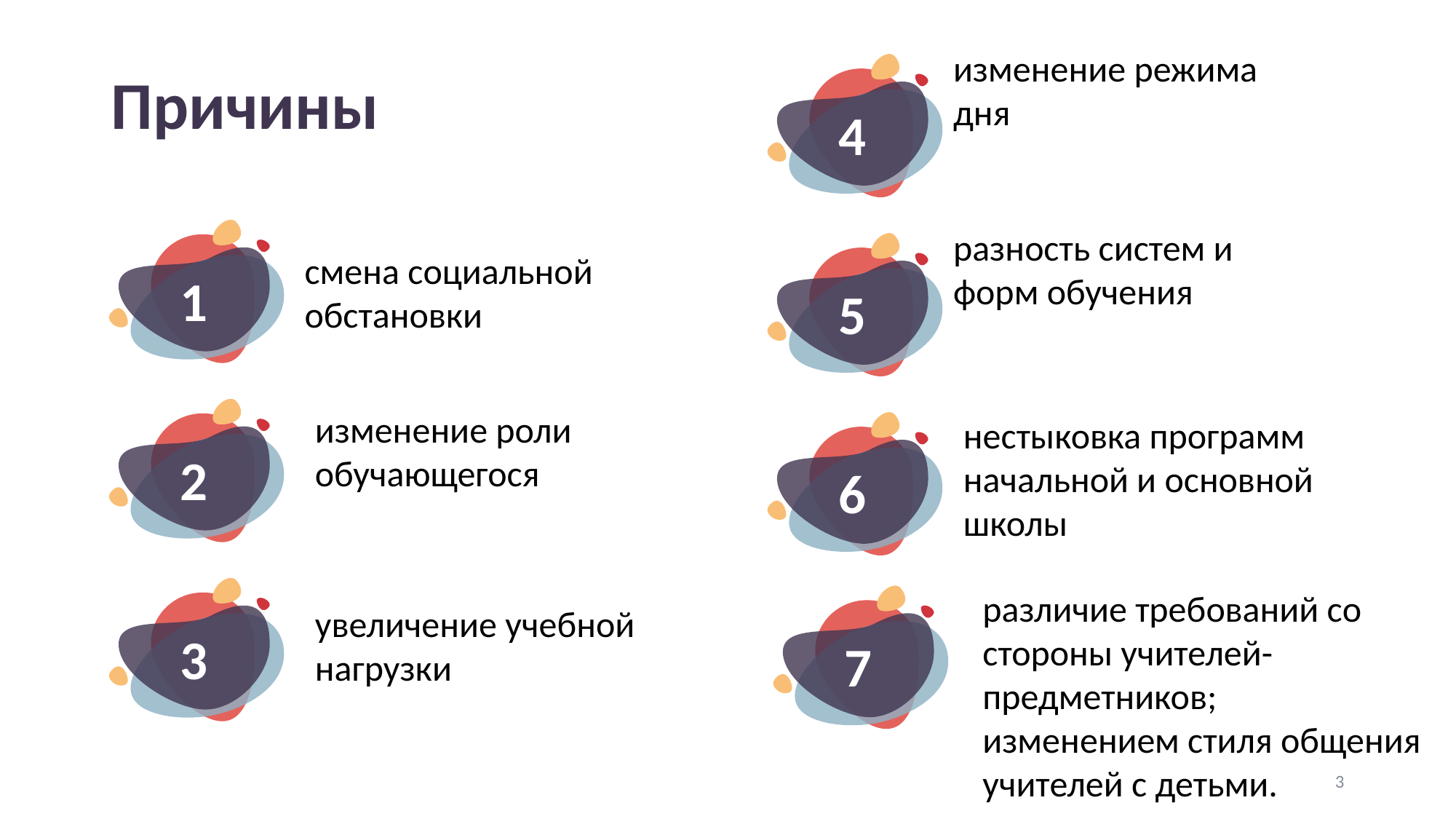

изменение режима дня
# Причины

4

разность систем и форм обучения

1

смена социальной обстановки

5

изменение роли обучающегося
нестыковка программ начальной и основной школы

2

6

различие требований со стороны учителей-предметников;
изменением стиля общения учителей с детьми.

увеличение учебной нагрузки

3

7

3